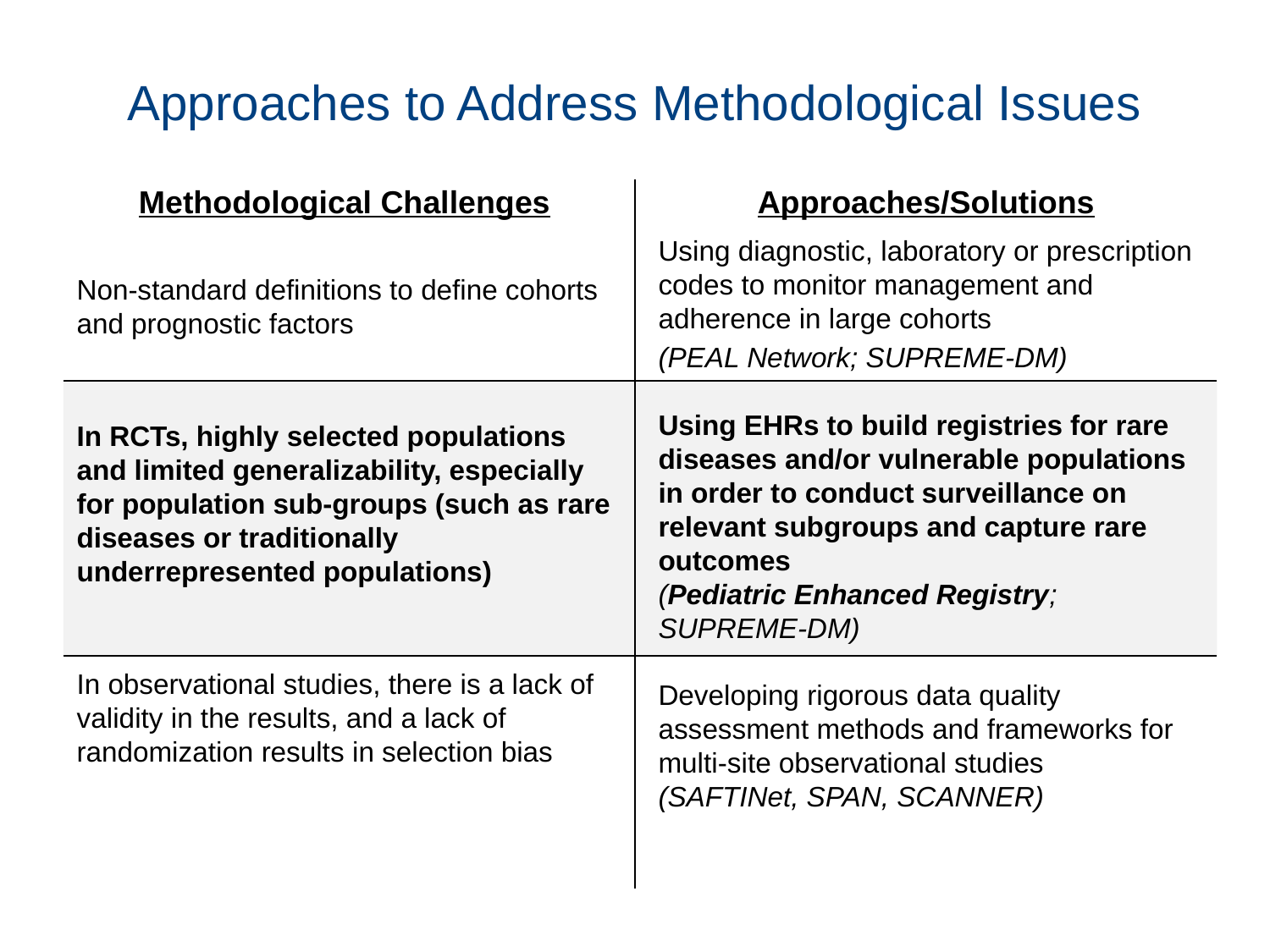

# Approaches to Address Methodological Issues
Methodological Challenges
Approaches/Solutions

Non-standard definitions to define cohorts and prognostic factors

In RCTs, highly selected populations and limited generalizability, especially for population sub-groups (such as rare diseases or traditionally underrepresented populations)

In observational studies, there is a lack of validity in the results, and a lack of randomization results in selection bias

Using diagnostic, laboratory or prescription codes to monitor management and adherence in large cohorts
(PEAL Network; SUPREME-DM)
Using EHRs to build registries for rare diseases and/or vulnerable populations in order to conduct surveillance on relevant subgroups and capture rare outcomes
(Pediatric Enhanced Registry; SUPREME-DM)
Developing rigorous data quality assessment methods and frameworks for multi-site observational studies
(SAFTINet, SPAN, SCANNER)